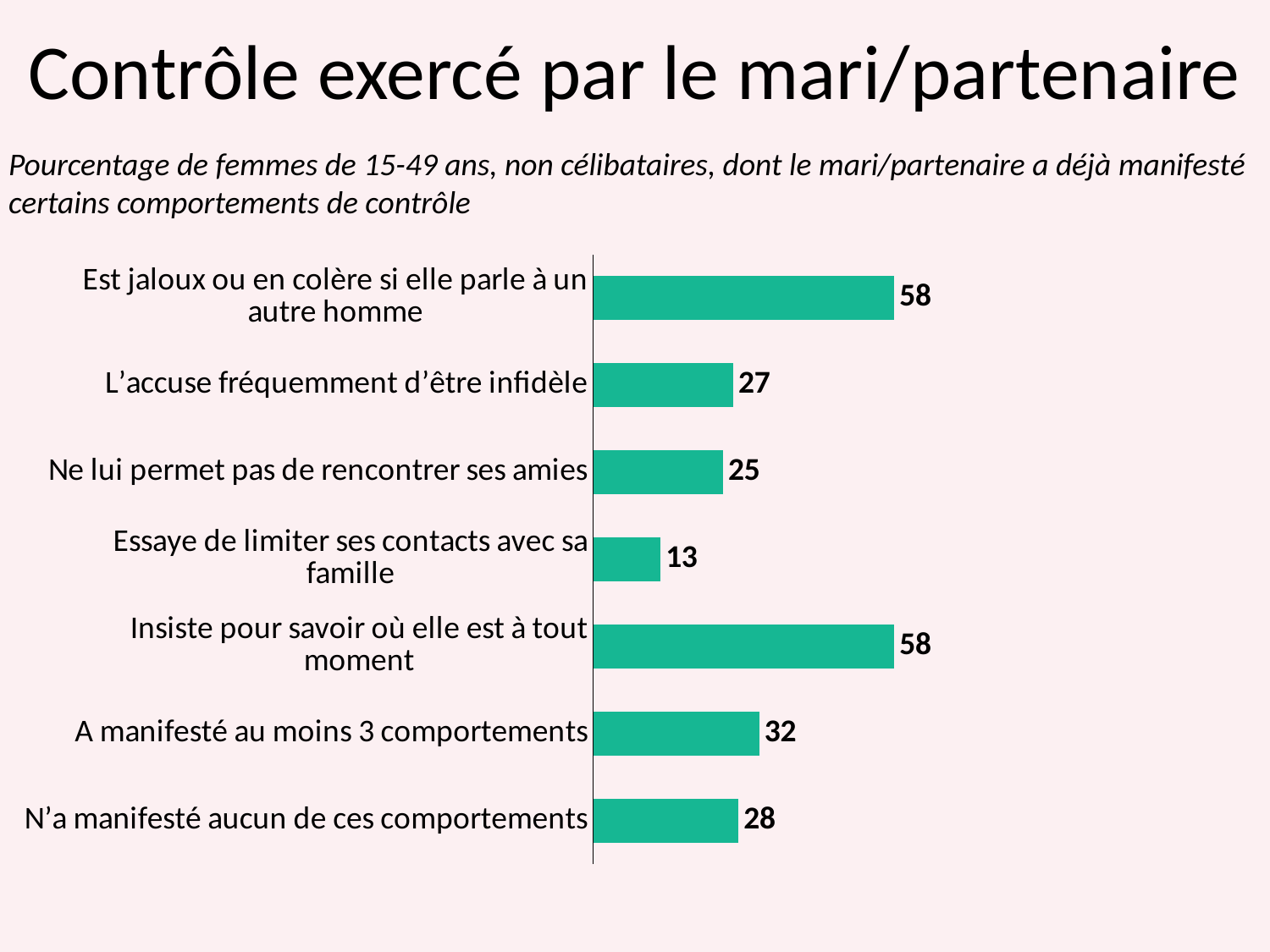

# Contrôle exercé par le mari/partenaire
Pourcentage de femmes de 15-49 ans, non célibataires, dont le mari/partenaire a déjà manifesté certains comportements de contrôle

### Chart

| Category | Series 3 |
|---|---|
| N’a manifesté aucun de ces comportements | 28.0 |
| A manifesté au moins 3 comportements | 32.0 |
| Insiste pour savoir où elle est à tout moment | 58.0 |
| Essaye de limiter ses contacts avec sa famille | 13.0 |
| Ne lui permet pas de rencontrer ses amies | 25.0 |
| L’accuse fréquemment d’être infidèle | 27.0 |
| Est jaloux ou en colère si elle parle à un autre homme | 58.0 |